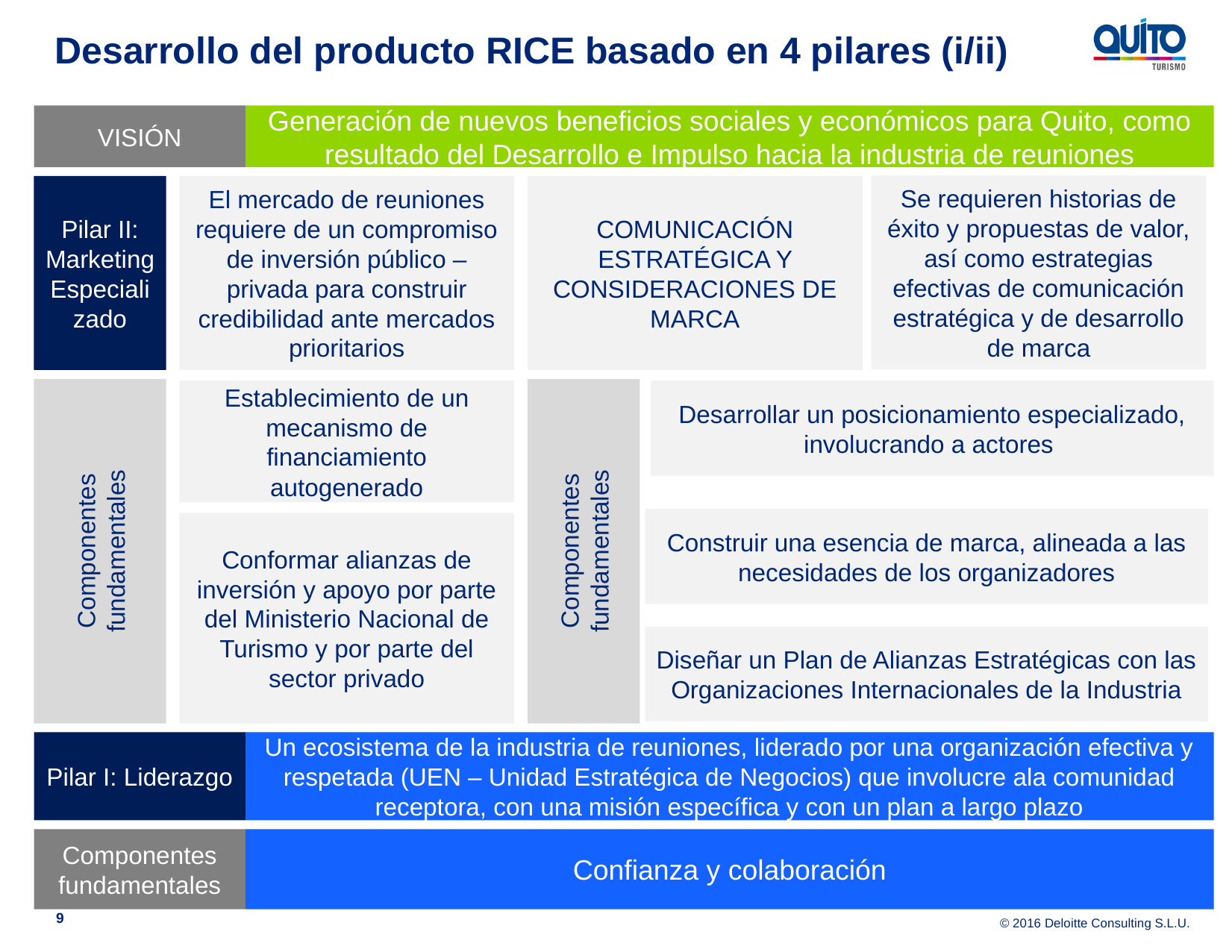

# Desarrollo del producto RICE basado en 4 pilares (i/ii)
VISIÓN
Generación de nuevos beneficios sociales y económicos para Quito, como resultado del Desarrollo e Impulso hacia la industria de reuniones
Se requieren historias de éxito y propuestas de valor, así como estrategias efectivas de comunicación estratégica y de desarrollo de marca
COMUNICACIÓN ESTRATÉGICA Y CONSIDERACIONES DE MARCA
Pilar II: Marketing
Especializado
El mercado de reuniones requiere de un compromiso de inversión público – privada para construir credibilidad ante mercados prioritarios
Componentes fundamentales
Componentes fundamentales
Establecimiento de un mecanismo de financiamiento autogenerado
Desarrollar un posicionamiento especializado, involucrando a actores
Construir una esencia de marca, alineada a las necesidades de los organizadores
Conformar alianzas de inversión y apoyo por parte del Ministerio Nacional de Turismo y por parte del sector privado
Diseñar un Plan de Alianzas Estratégicas con las Organizaciones Internacionales de la Industria
Pilar I: Liderazgo
Un ecosistema de la industria de reuniones, liderado por una organización efectiva y respetada (UEN – Unidad Estratégica de Negocios) que involucre ala comunidad receptora, con una misión específica y con un plan a largo plazo
Componentes fundamentales
Confianza y colaboración
9